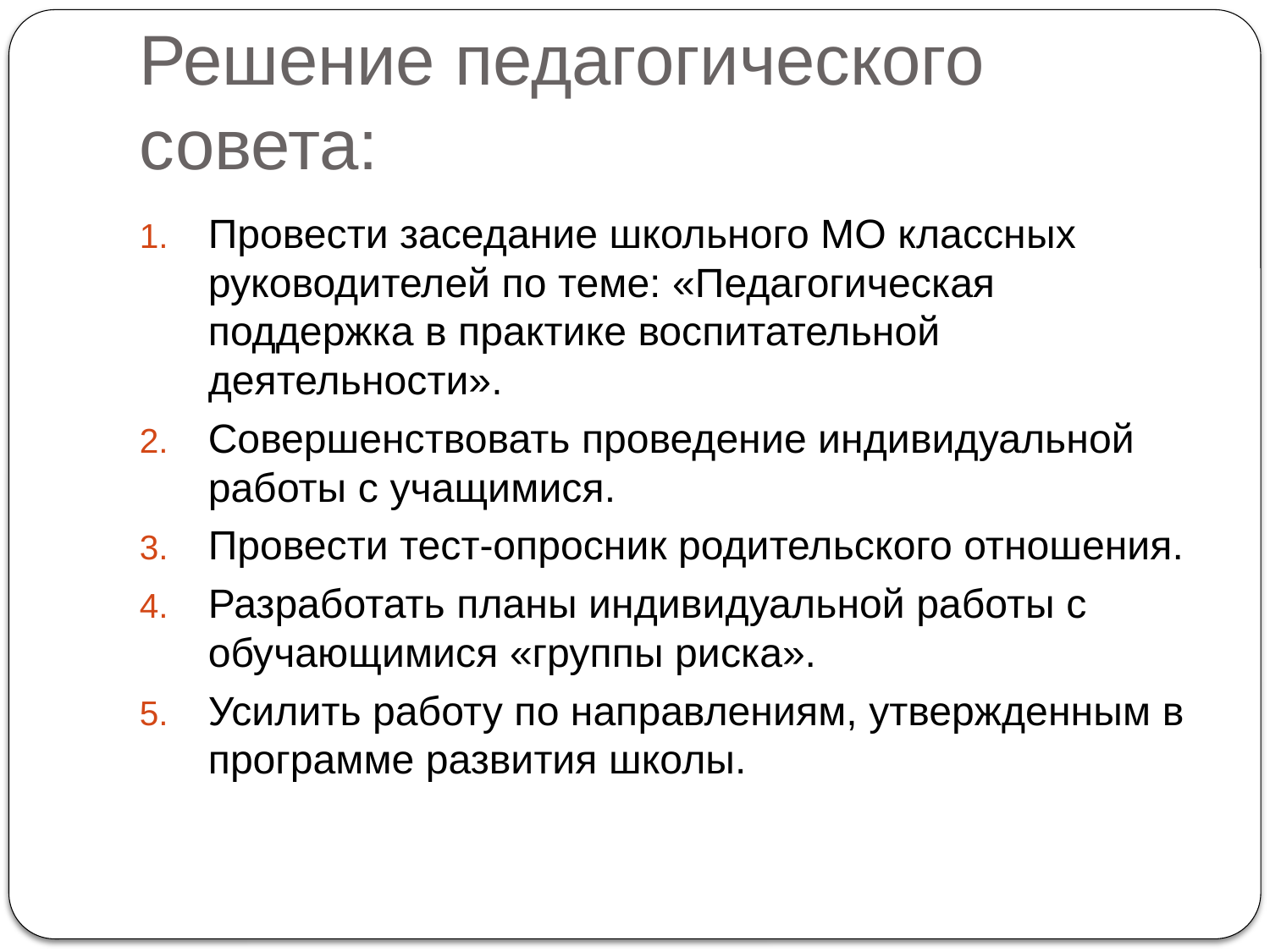

# Решение педагогического совета:
Провести заседание школьного МО классных руководителей по теме: «Педагогическая поддержка в практике воспитательной деятельности».
Совершенствовать проведение индивидуальной работы с учащимися.
Провести тест-опросник родительского отношения.
Разработать планы индивидуальной работы с обучающимися «группы риска».
Усилить работу по направлениям, утвержденным в программе развития школы.